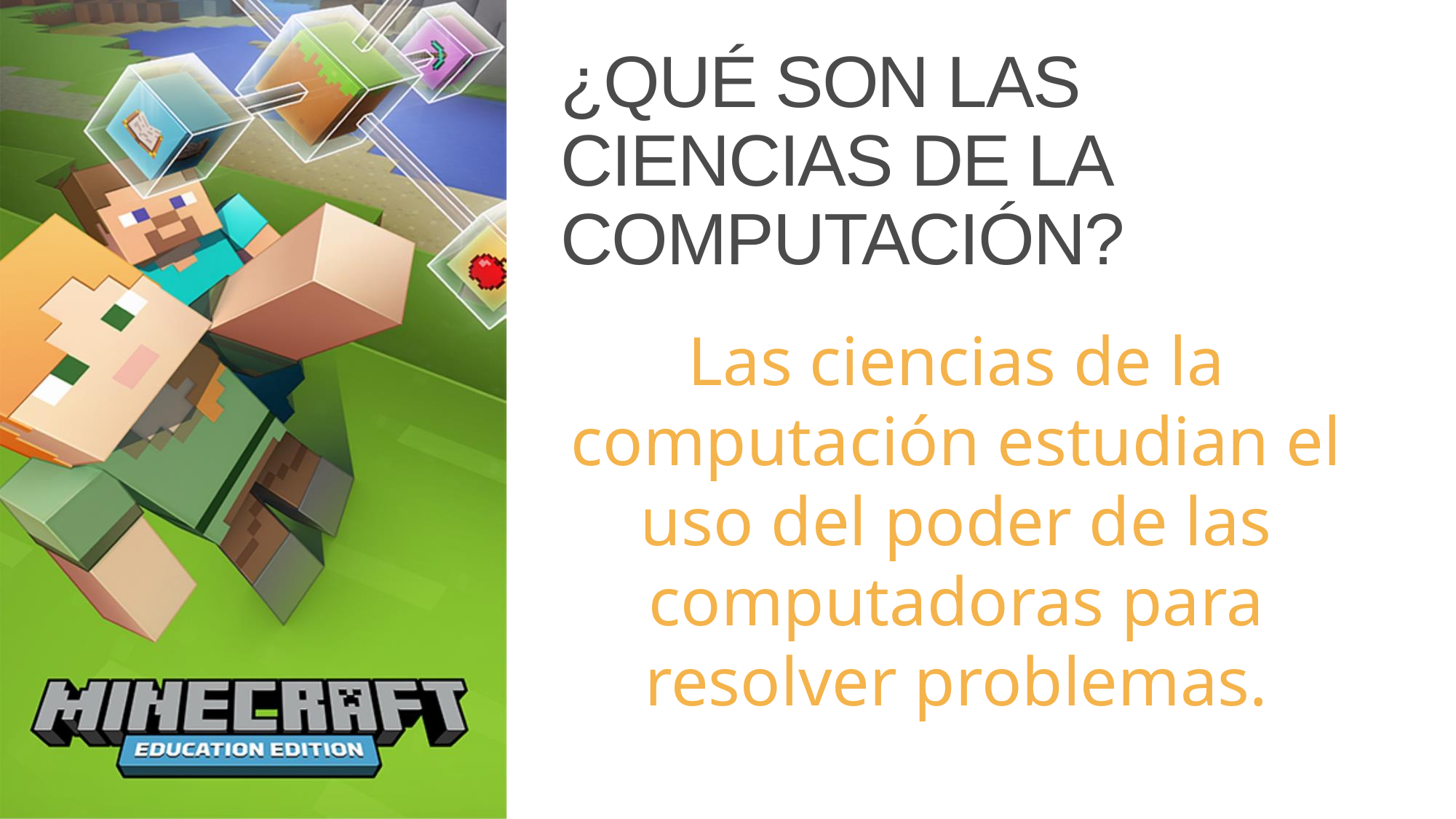

# ¿Qué son las ciencias de la computación?
Las ciencias de la computación estudian el uso del poder de las computadoras para resolver problemas.